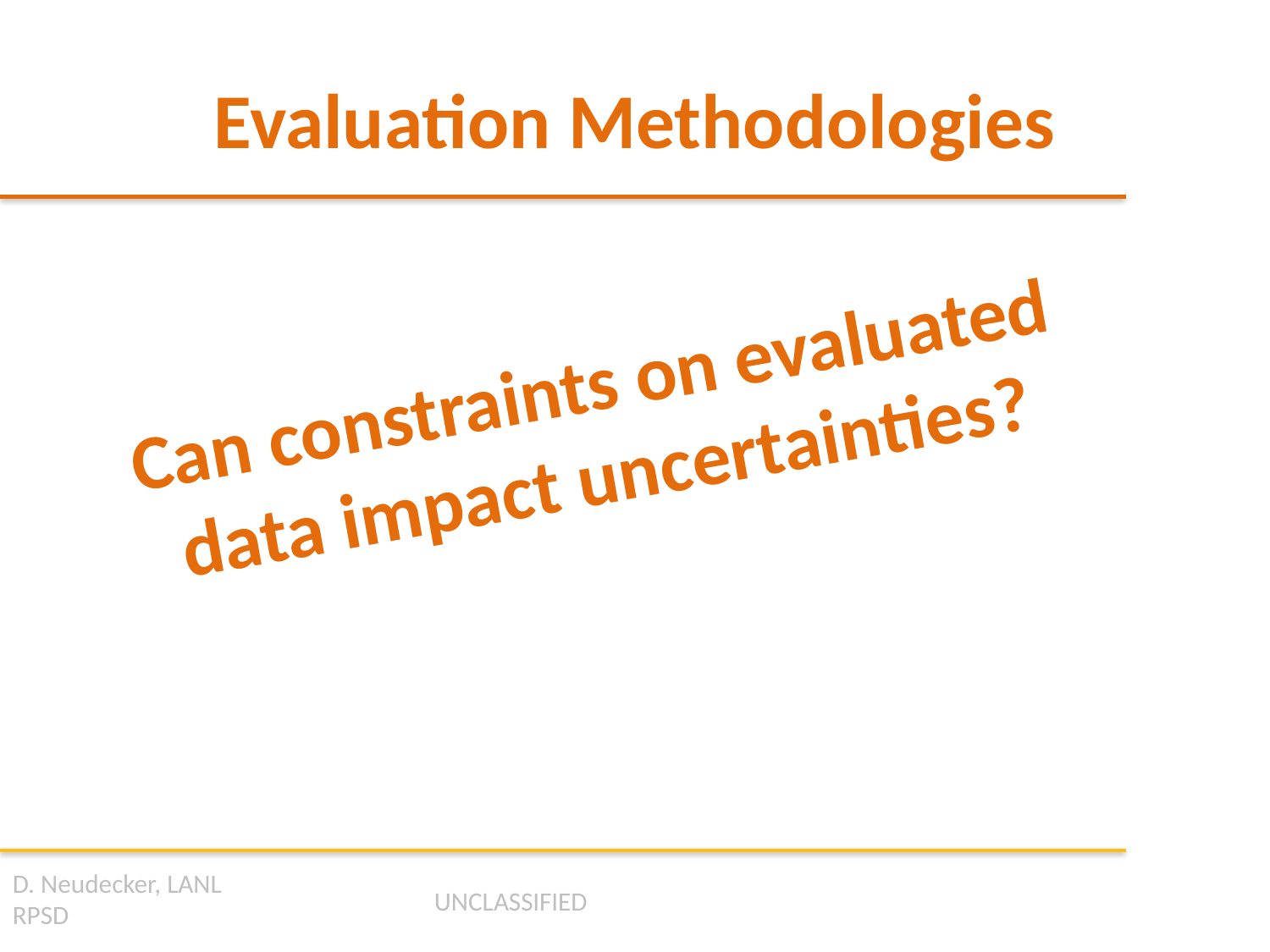

# Evaluation Methodologies
Can constraints on evaluated data impact uncertainties?
D. Neudecker, LANL
RPSD
UNCLASSIFIED